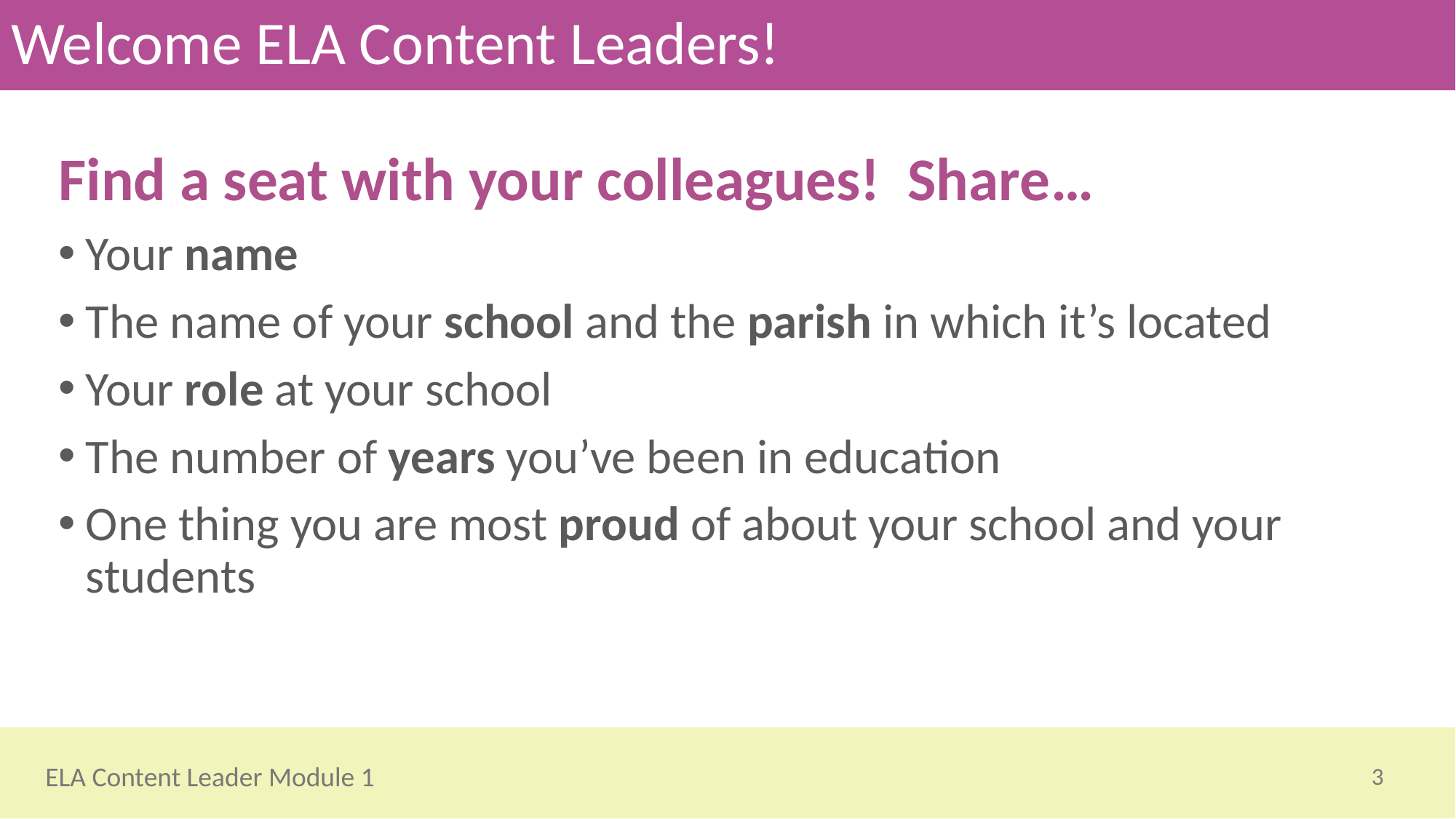

# Welcome ELA Content Leaders!
Find a seat with your colleagues!  Share…
Your name
The name of your school and the parish in which it’s located
Your role at your school
The number of years you’ve been in education
One thing you are most proud of about your school and your students

3